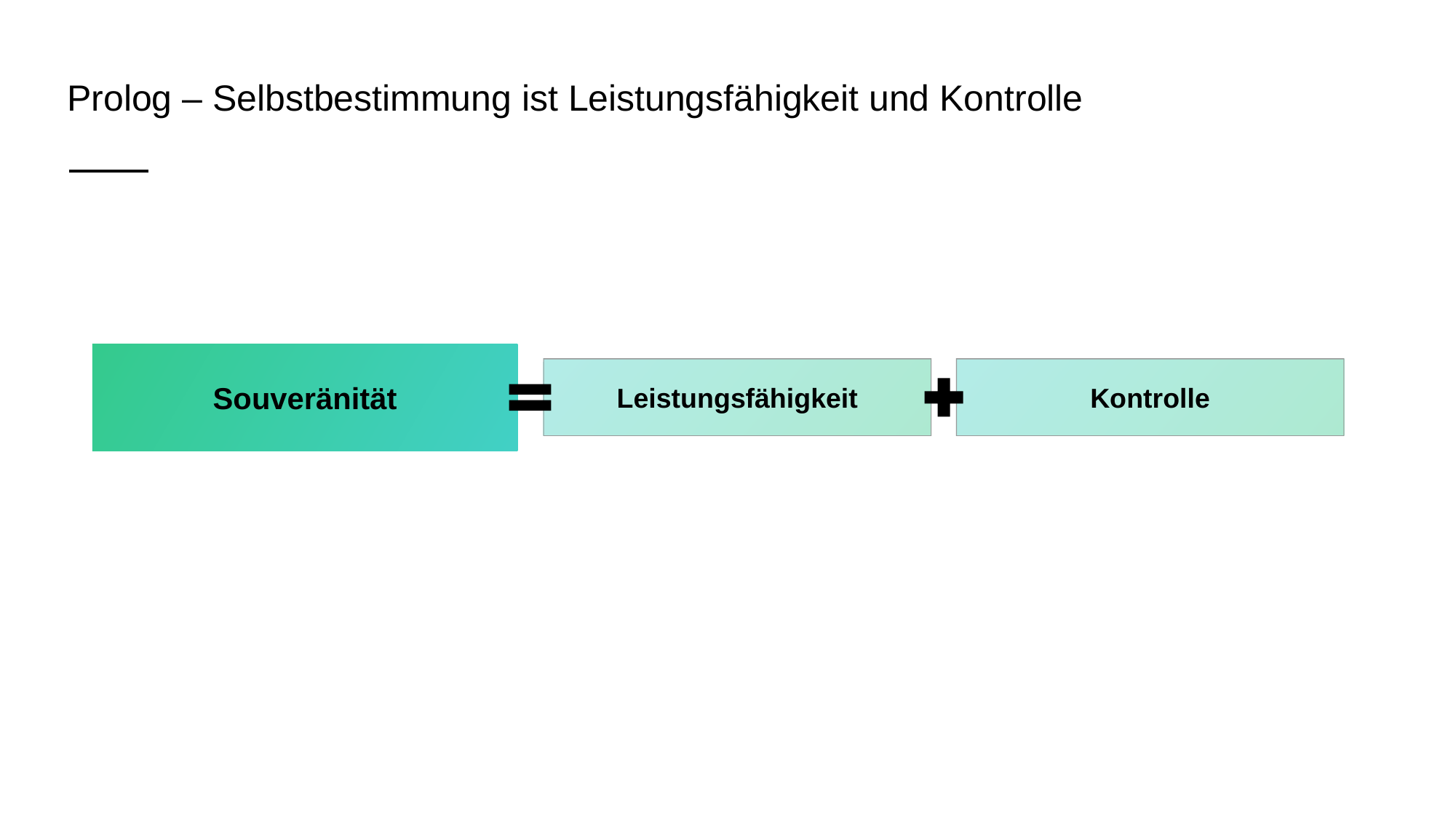

# Prolog – Selbstbestimmung ist Leistungsfähigkeit und Kontrolle
Souveränität
Leistungsfähigkeit
Kontrolle